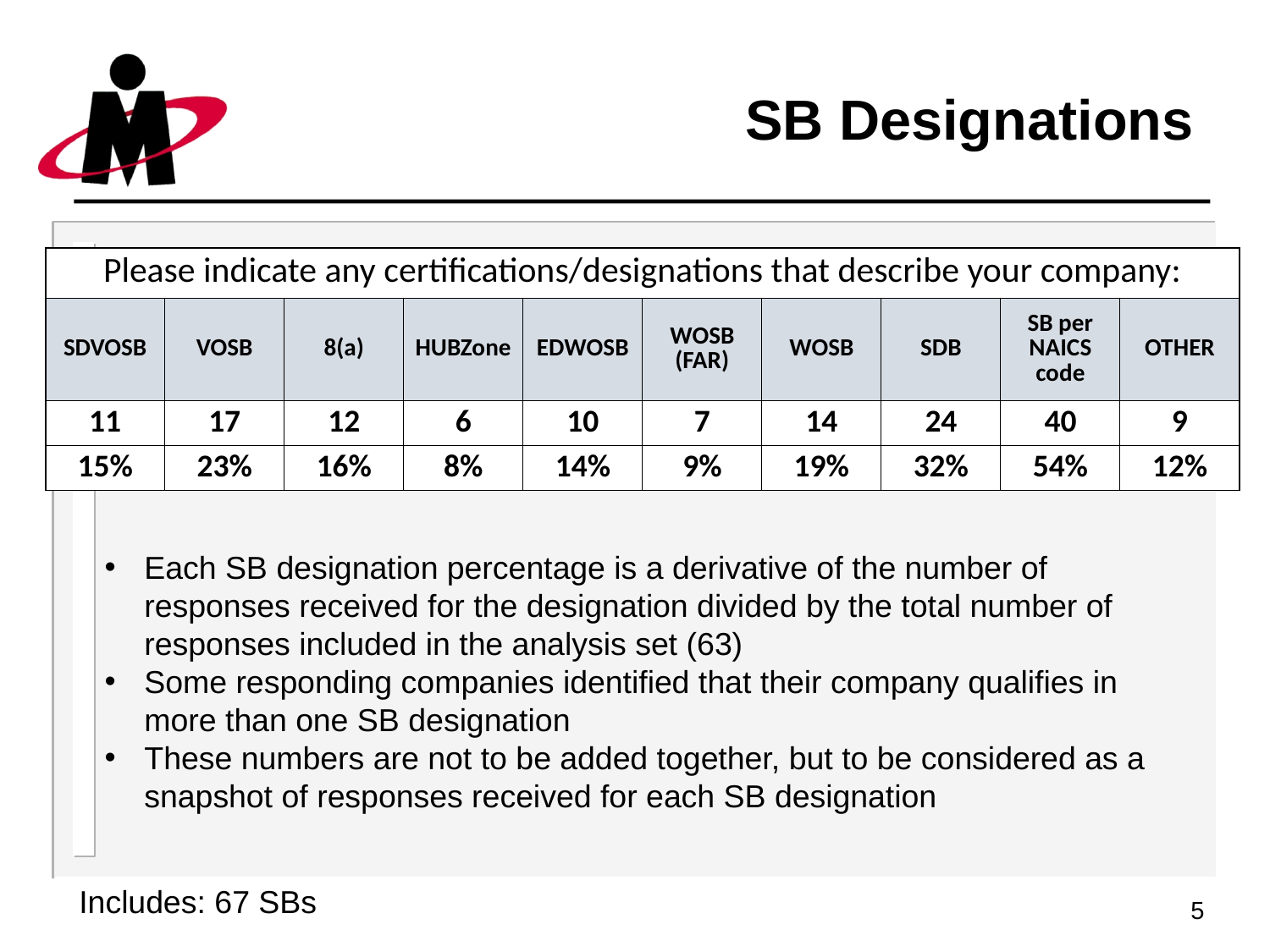

# SB Designations
| Please indicate any certifications/designations that describe your company: |  |  |  |  |  |  |  |  |  |
| --- | --- | --- | --- | --- | --- | --- | --- | --- | --- |
| SDVOSB | VOSB | 8(a) | HUBZone | EDWOSB | WOSB (FAR) | WOSB | SDB | SB per NAICS code | OTHER |
| 11 | 17 | 12 | 6 | 10 | 7 | 14 | 24 | 40 | 9 |
| 15% | 23% | 16% | 8% | 14% | 9% | 19% | 32% | 54% | 12% |
Each SB designation percentage is a derivative of the number of responses received for the designation divided by the total number of responses included in the analysis set (63)
Some responding companies identified that their company qualifies in more than one SB designation
These numbers are not to be added together, but to be considered as a snapshot of responses received for each SB designation
Includes: 67 SBs
5